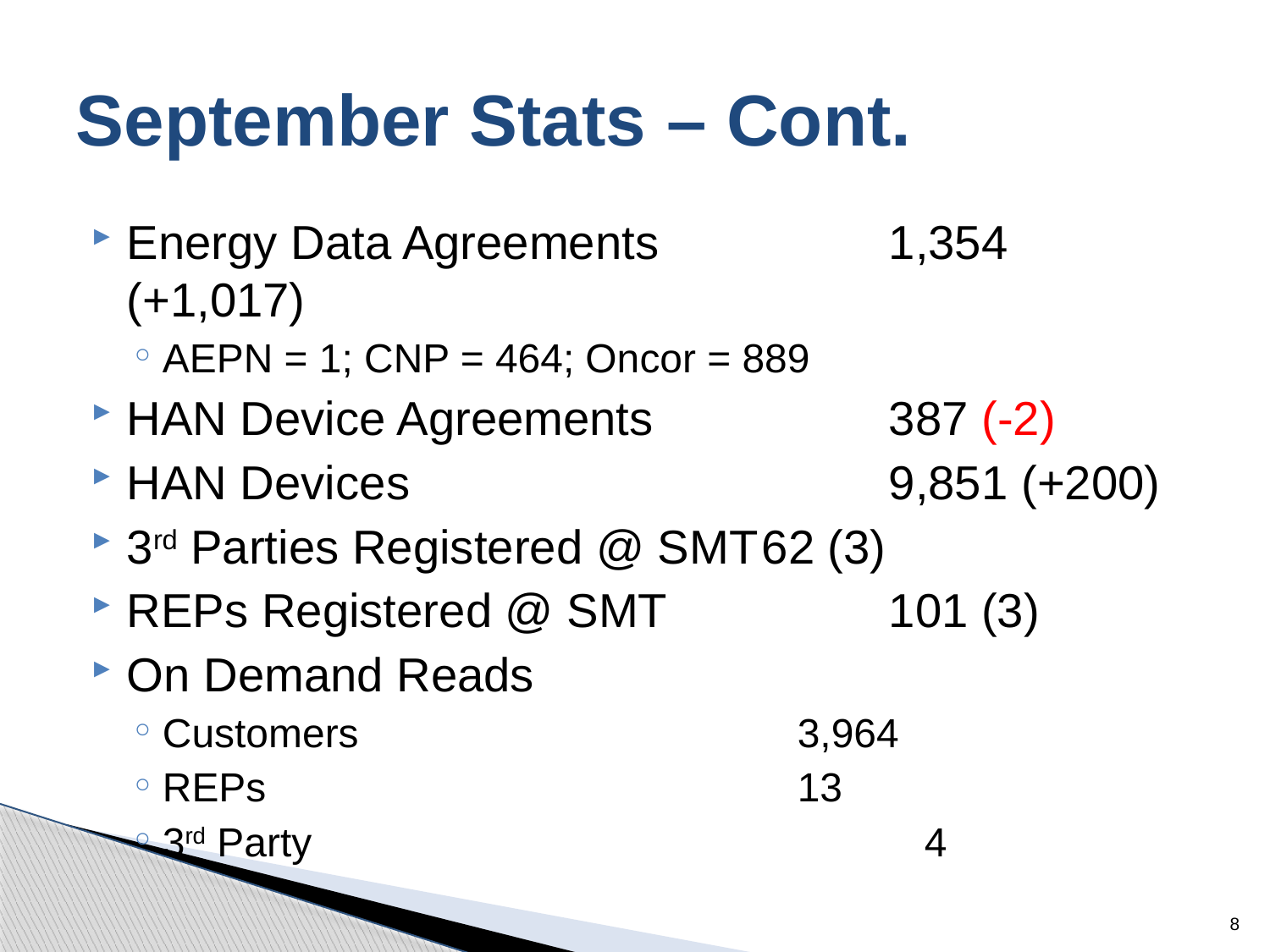

# September Stats – Cont.
Energy Data Agreements		1,354 (+1,017)
AEPN = 1; CNP = 464; Oncor = 889
HAN Device Agreements		387 (-2)
HAN Devices				9,851 (+200)
3rd Parties Registered @ SMT	62 (3)
REPs Registered @ SMT		101 (3)
On Demand Reads
Customers				3,964
REPs					13
3rd Party					4

8